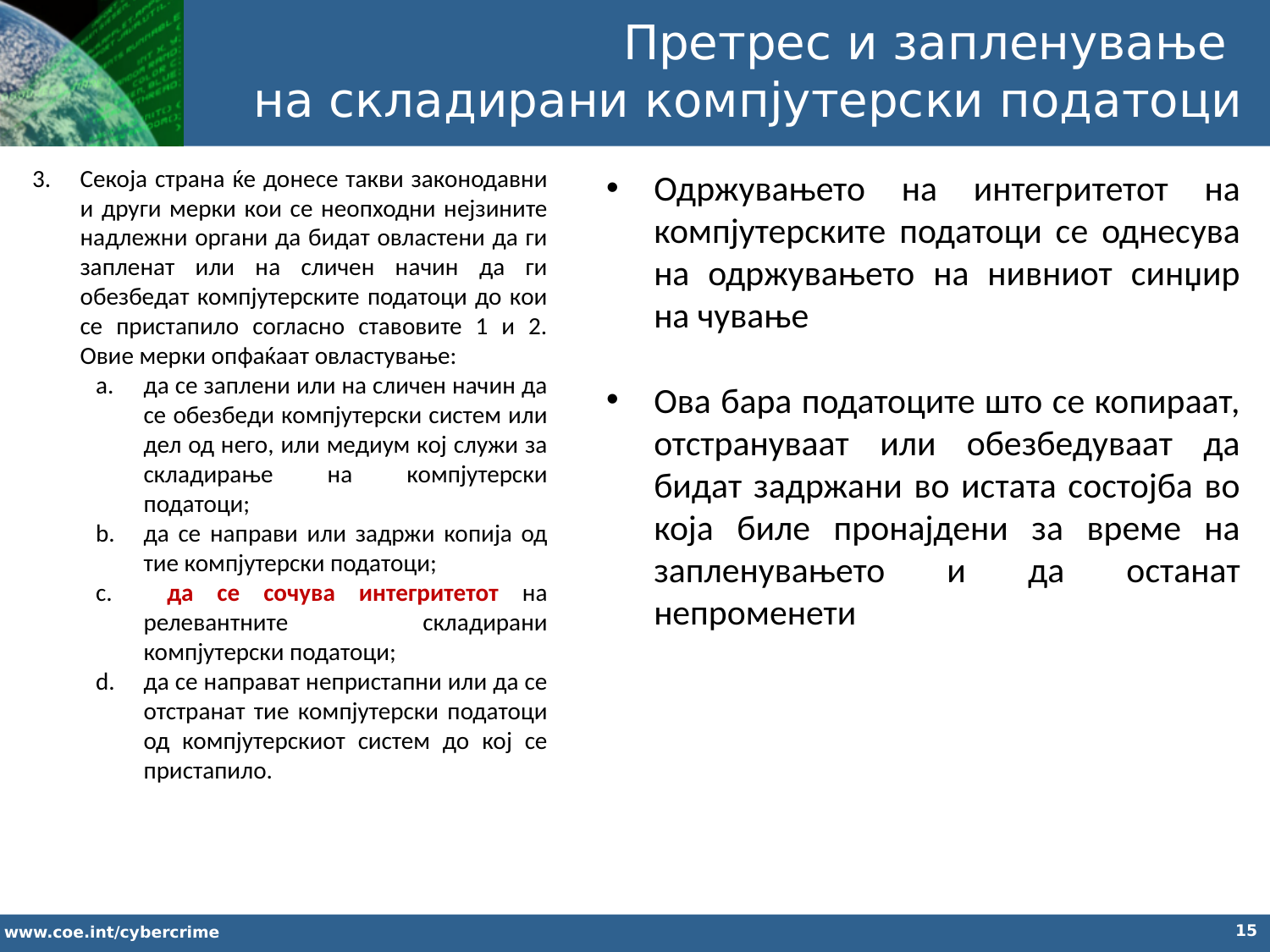

Претрес и запленување
на складирани компјутерски податоци
Секоја страна ќе донесе такви законодавни и други мерки кои се неопходни нејзините надлежни органи да бидат овластени да ги запленат или на сличен начин да ги обезбедат компјутерските податоци до кои се пристапило согласно ставовите 1 и 2. Овие мерки опфаќаат овластување:
да се заплени или на сличен начин да се обезбеди компјутерски систем или дел од него, или медиум кој служи за складирање на компјутерски податоци;
да се направи или задржи копија од тие компјутерски податоци;
 да се сочува интегритетот на релевантните складирани компјутерски податоци;
да се направат непристапни или да се отстранат тие компјутерски податоци од компјутерскиот систем до кој се пристапило.
Одржувањето на интегритетот на компјутерските податоци се однесува на одржувањето на нивниот синџир на чување

Ова бара податоците што се копираат, отстрануваат или обезбедуваат да бидат задржани во истата состојба во која биле пронајдени за време на запленувањето и да останат непроменети